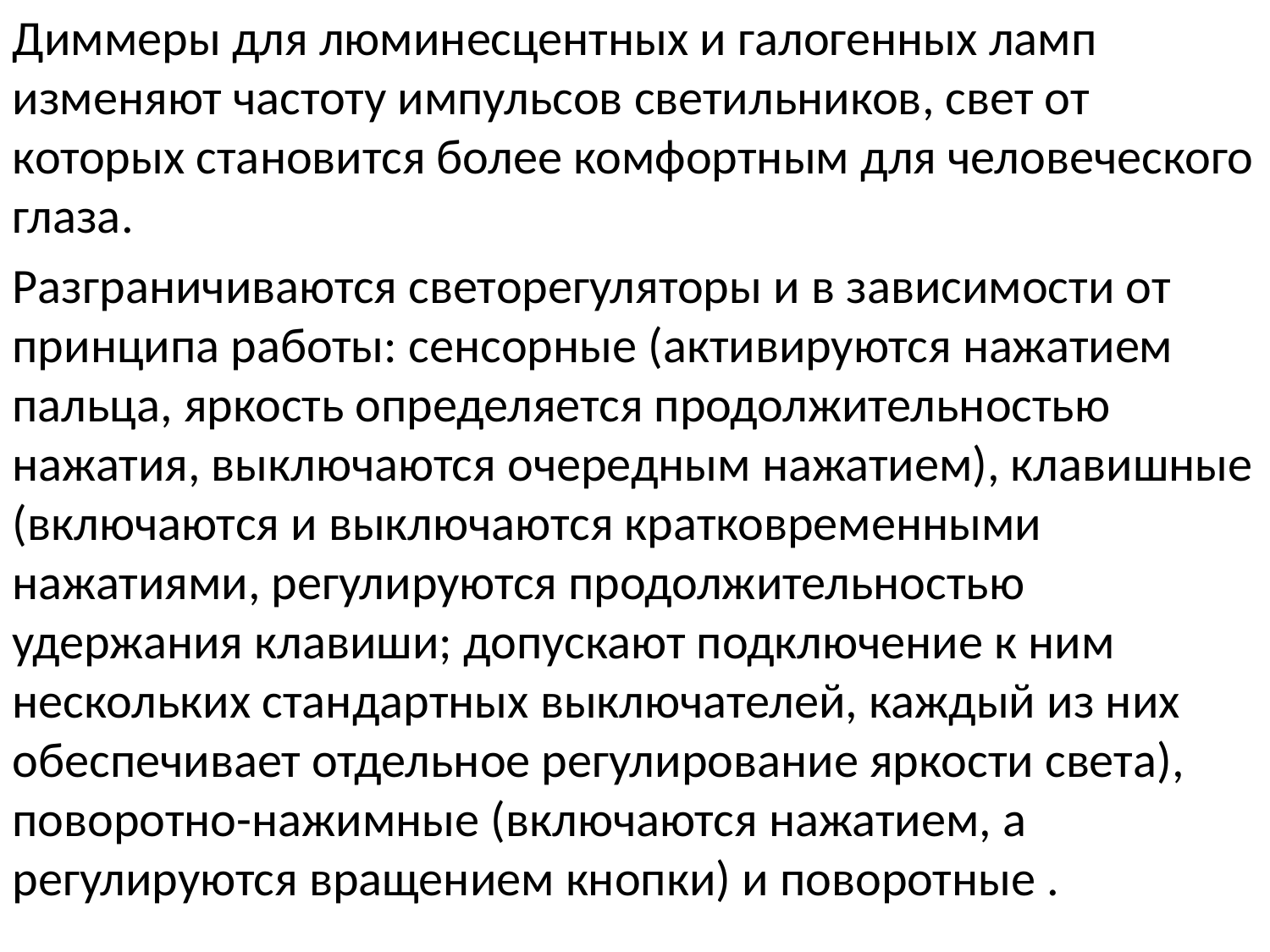

Диммеры для люминесцентных и галогенных ламп изменяют частоту импульсов светильников, свет от которых становится более комфортным для человеческого глаза.
Разграничиваются светорегуляторы и в зависимости от принципа работы: сенсорные (активируются нажатием пальца, яркость определяется продолжительностью нажатия, выключаются очередным нажатием), клавишные (включаются и выключаются кратковременными нажатиями, регулируются продолжительностью удержания клавиши; допускают подключение к ним нескольких стандартных выключателей, каждый из них обеспечивает отдельное регулирование яркости света), поворотно-нажимные (включаются нажатием, а регулируются вращением кнопки) и поворотные .